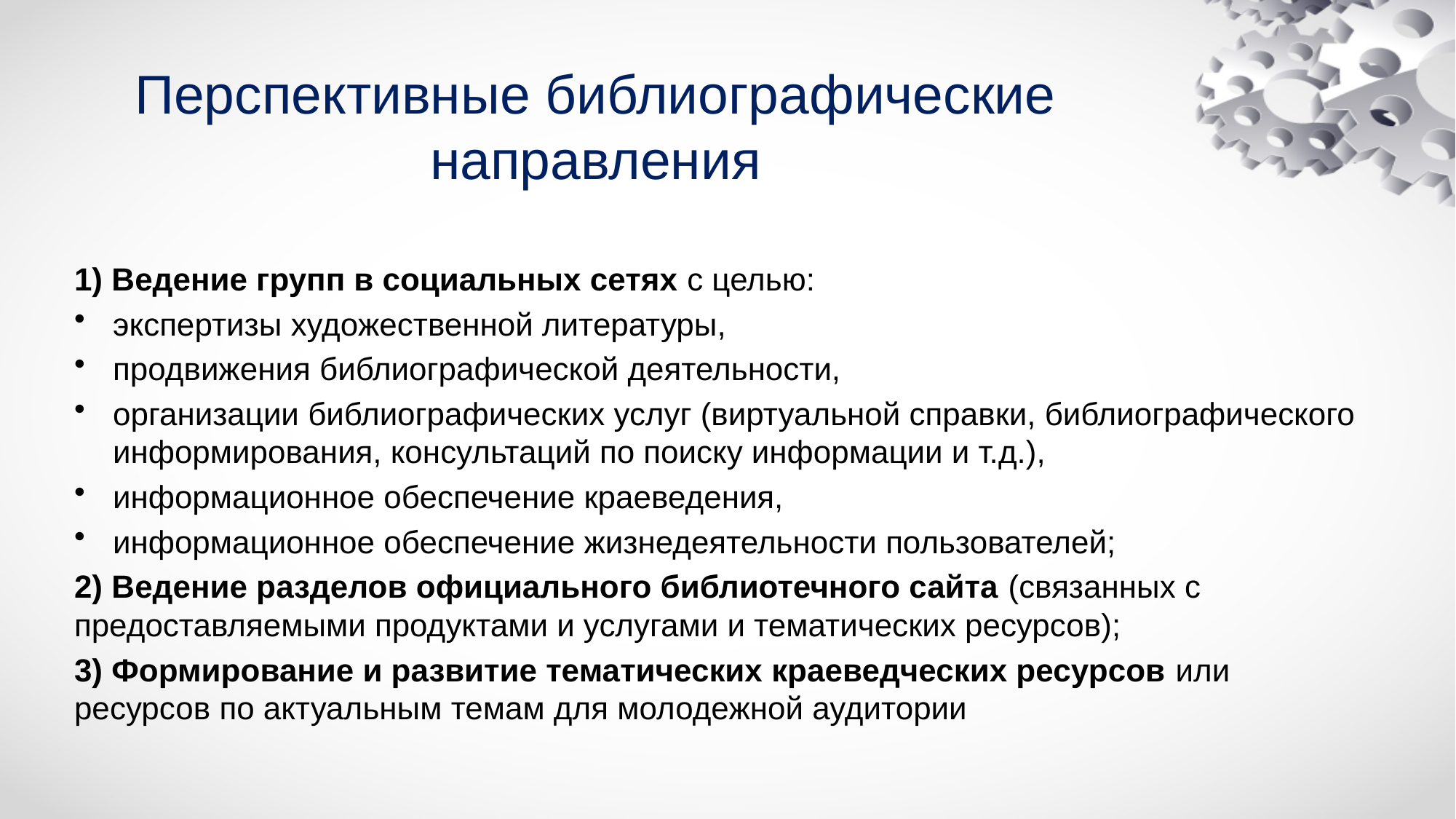

# Перспективные библиографические направления
1) Ведение групп в социальных сетях с целью:
экспертизы художественной литературы,
продвижения библиографической деятельности,
организации библиографических услуг (виртуальной справки, библиографического информирования, консультаций по поиску информации и т.д.),
информационное обеспечение краеведения,
информационное обеспечение жизнедеятельности пользователей;
2) Ведение разделов официального библиотечного сайта (связанных с предоставляемыми продуктами и услугами и тематических ресурсов);
3) Формирование и развитие тематических краеведческих ресурсов или ресурсов по актуальным темам для молодежной аудитории